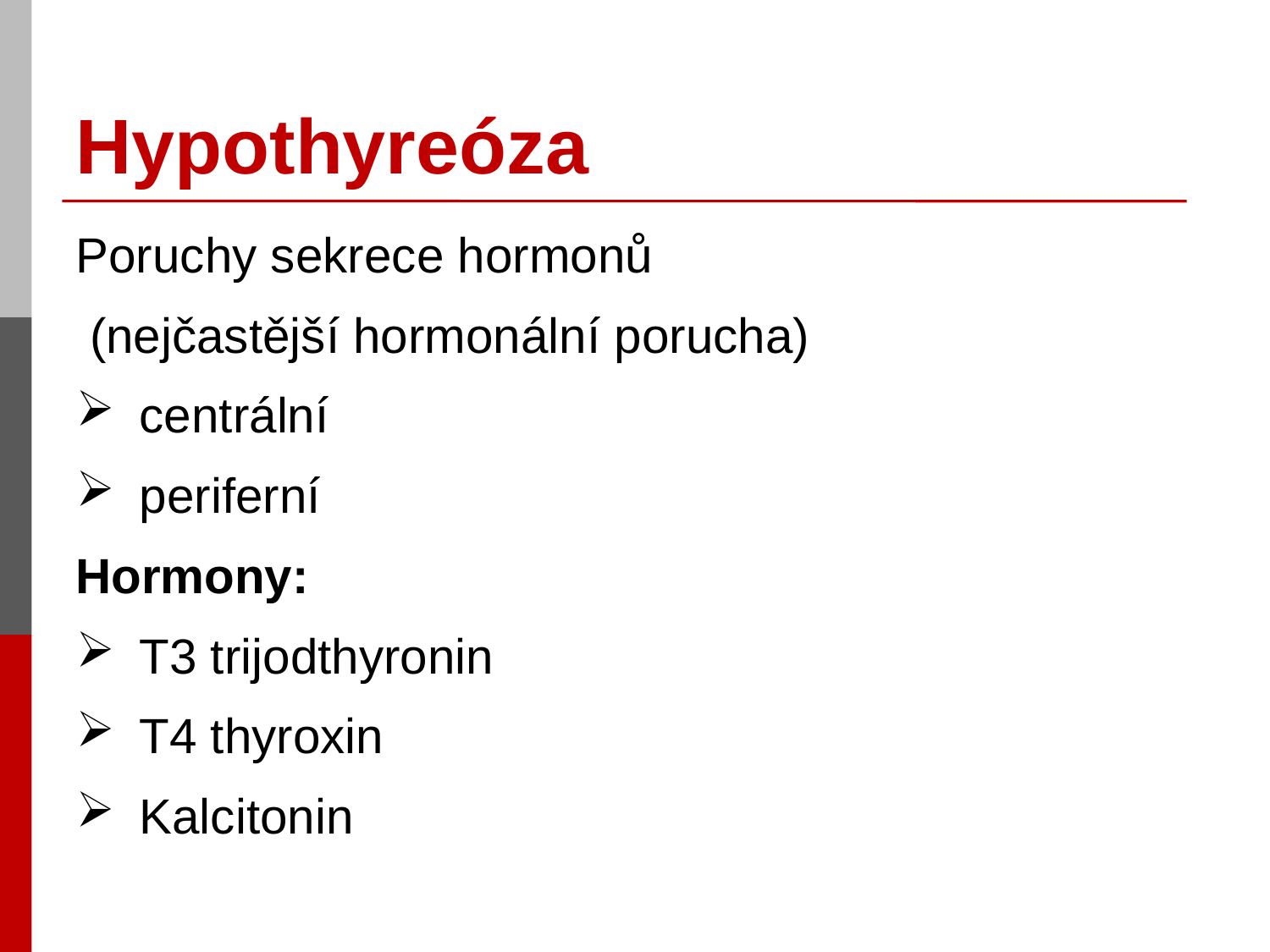

# Hypothyreóza
Poruchy sekrece hormonů
 (nejčastější hormonální porucha)
centrální
periferní
Hormony:
T3 trijodthyronin
T4 thyroxin
Kalcitonin